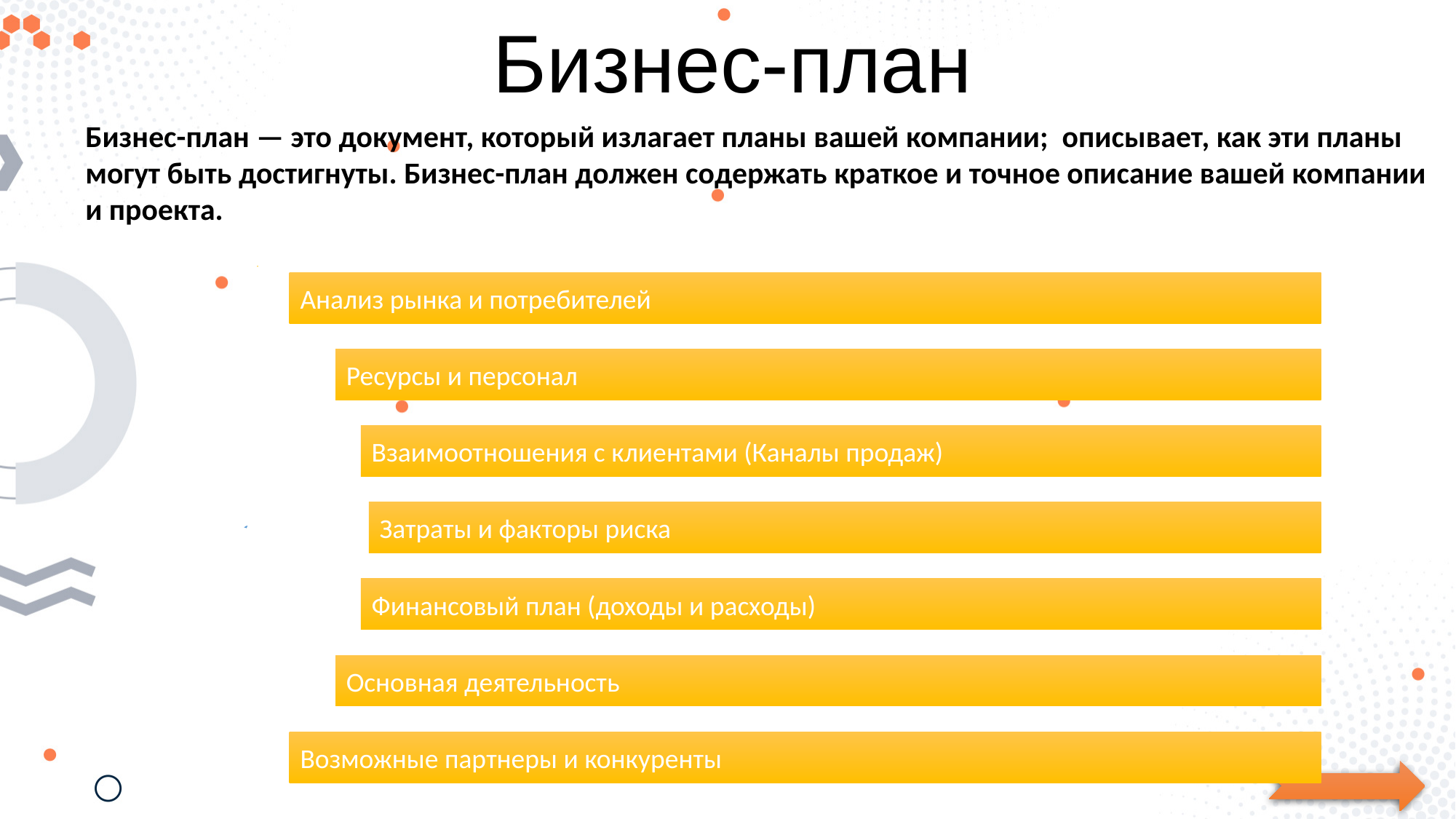

# Бизнес-план
Бизнес-план — это документ, который излагает планы вашей компании;  описывает, как эти планы могут быть достигнуты. Бизнес-план должен содержать краткое и точное описание вашей компании и проекта.

Анализ рынка и потребителей
Ресурсы и персонал
Взаимоотношения с клиентами (Каналы продаж)
Затраты и факторы риска
Финансовый план (доходы и расходы)
Основная деятельность
Возможные партнеры и конкуренты